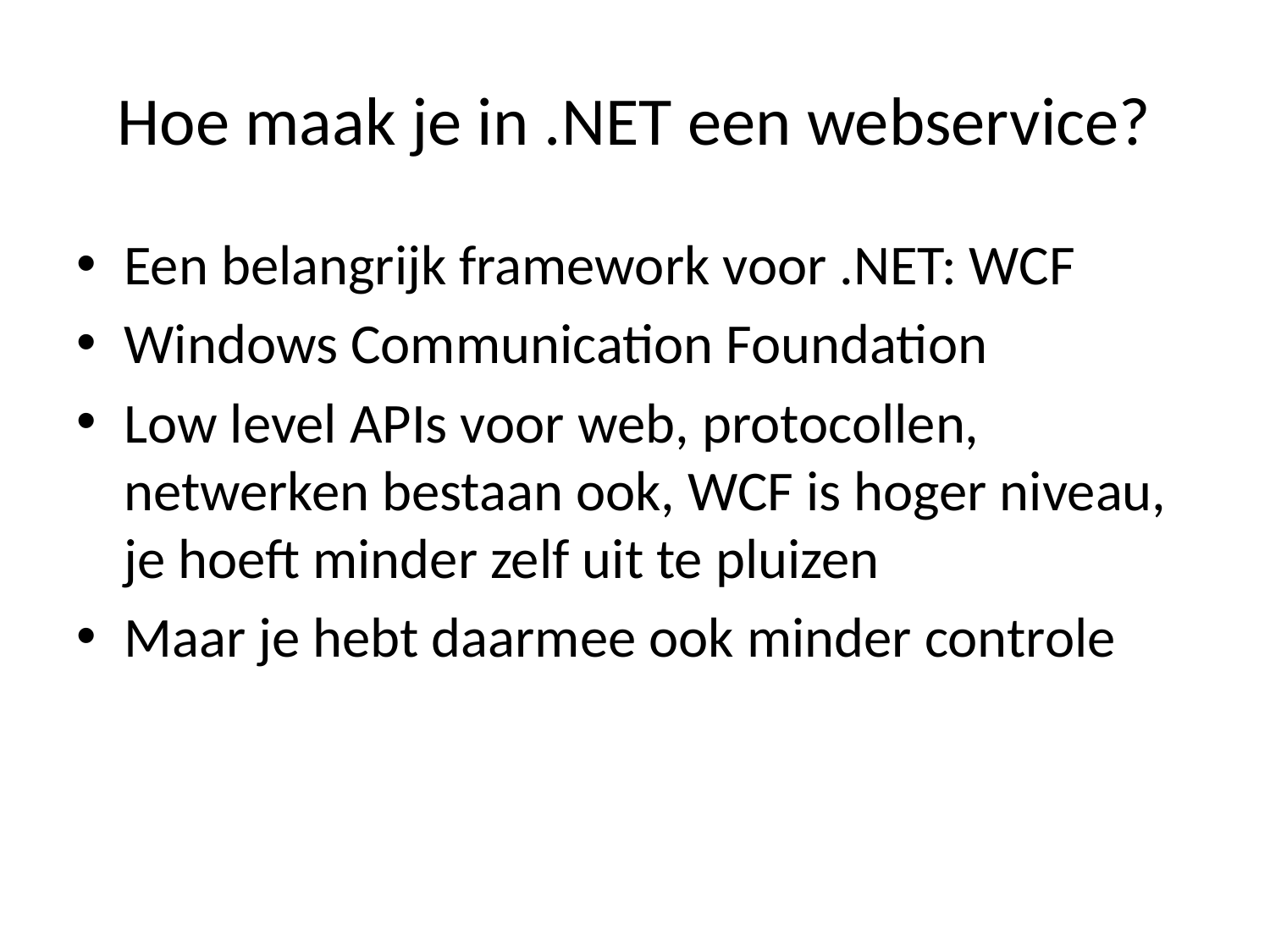

# Hoe maak je in .NET een webservice?
Een belangrijk framework voor .NET: WCF
Windows Communication Foundation
Low level APIs voor web, protocollen, netwerken bestaan ook, WCF is hoger niveau, je hoeft minder zelf uit te pluizen
Maar je hebt daarmee ook minder controle